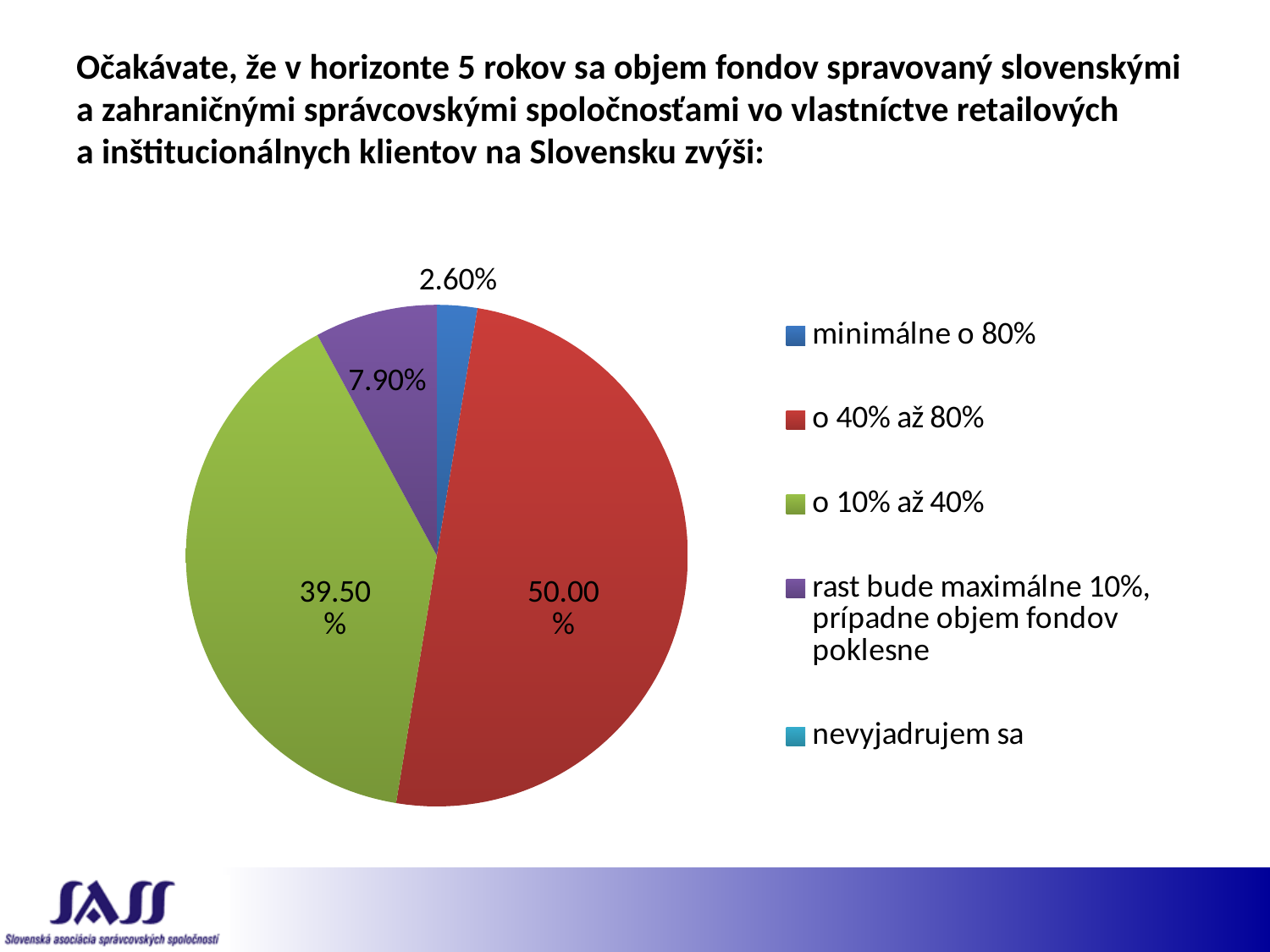

# Očakávate, že v horizonte 5 rokov sa objem fondov spravovaný slovenskými a zahraničnými správcovskými spoločnosťami vo vlastníctve retailových a inštitucionálnych klientov na Slovensku zvýši:

### Chart

| Category |  |
|---|---|
| minimálne o 80%  | 0.026 |
| o 40% až 80%   | 0.5 |
| o 10% až 40%   | 0.39500000000000013 |
| rast bude maximálne 10%, prípadne objem fondov poklesne | 0.07900000000000003 |
| nevyjadrujem sa | 0.0 |